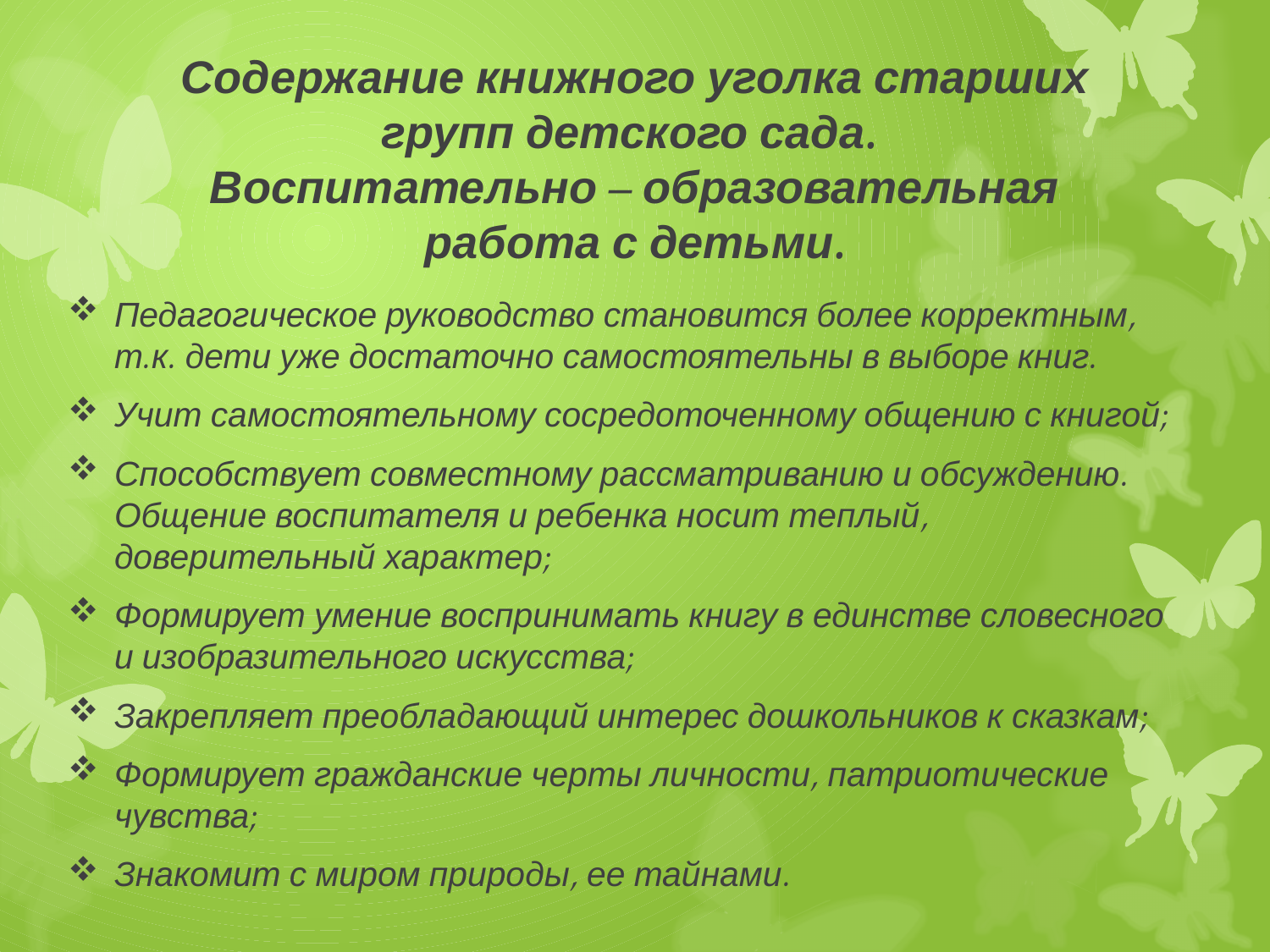

# Содержание книжного уголка старших групп детского сада. Воспитательно – образовательная работа с детьми.
Педагогическое руководство становится более корректным, т.к. дети уже достаточно самостоятельны в выборе книг.​
Учит самостоятельному сосредоточенному общению с книгой;​
Способствует совместному рассматриванию и обсуждению. Общение воспитателя и ребенка носит теплый, доверительный характер;​
Формирует умение воспринимать книгу в единстве словесного и изобразительного искусства;​
Закрепляет преобладающий интерес дошкольников к сказкам;​
Формирует гражданские черты личности, патриотические чувства;​
Знакомит с миром природы, ее тайнами.